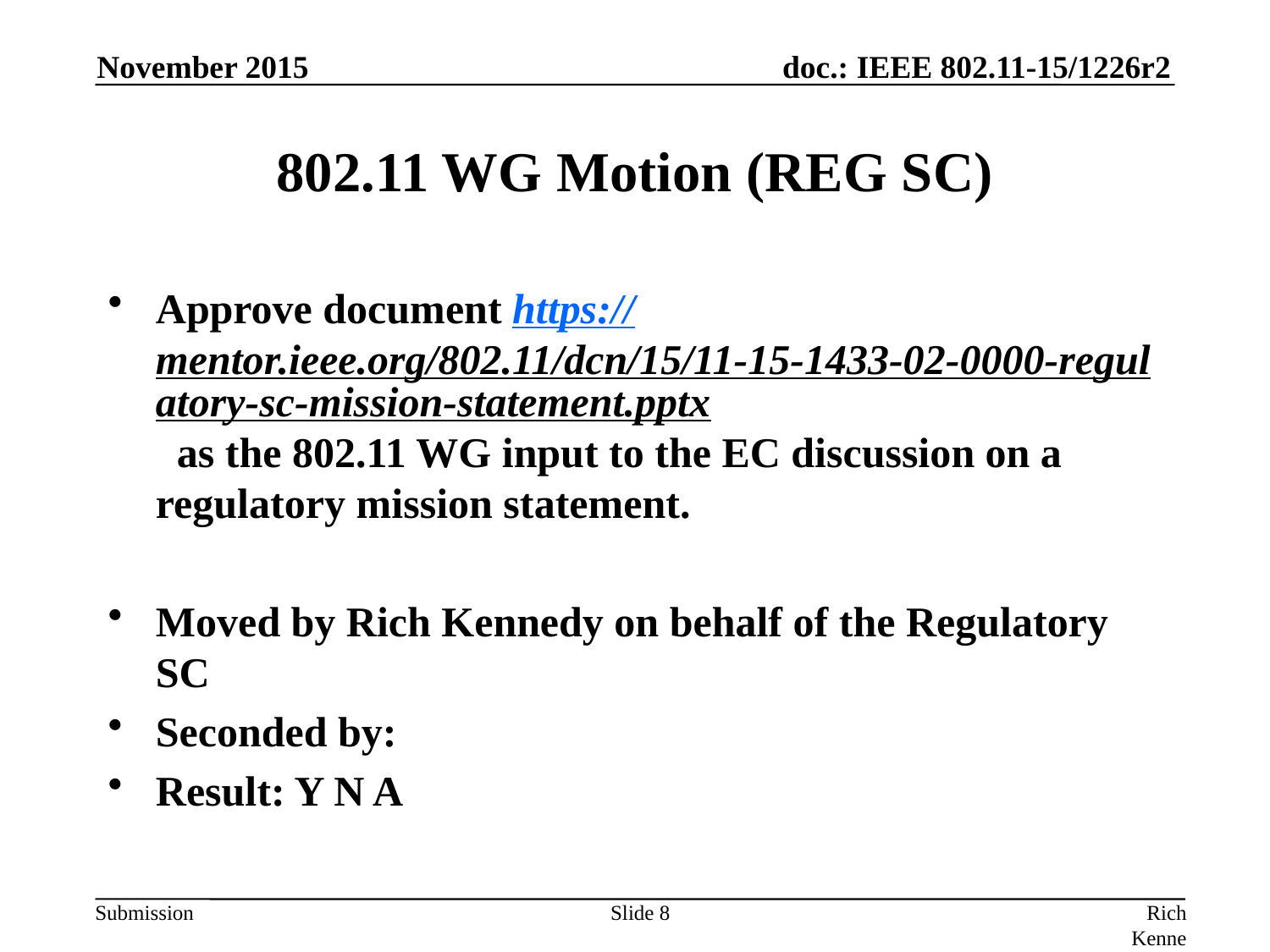

November 2015
# 802.11 WG Motion (REG SC)
Approve document https://mentor.ieee.org/802.11/dcn/15/11-15-1433-02-0000-regulatory-sc-mission-statement.pptx  as the 802.11 WG input to the EC discussion on a regulatory mission statement.

Moved by Rich Kennedy on behalf of the Regulatory SC
Seconded by:
Result: Y N A

Slide 8
Rich Kennedy, MediaTek